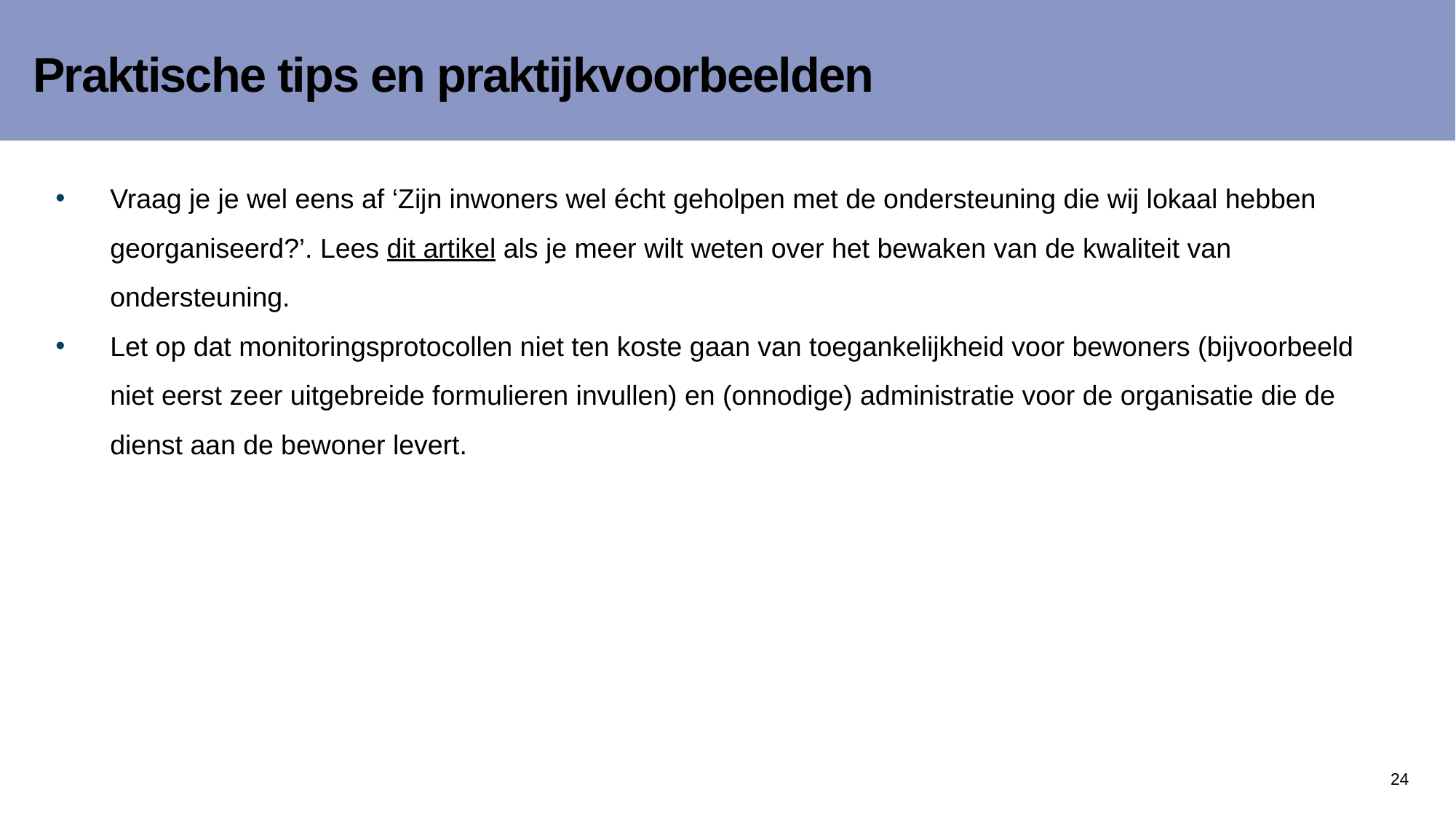

Praktische tips en praktijkvoorbeelden
Vraag je je wel eens af ‘Zijn inwoners wel écht geholpen met de ondersteuning die wij lokaal hebben georganiseerd?’. Lees dit artikel als je meer wilt weten over het bewaken van de kwaliteit van ondersteuning.
Let op dat monitoringsprotocollen niet ten koste gaan van toegankelijkheid voor bewoners (bijvoorbeeld niet eerst zeer uitgebreide formulieren invullen) en (onnodige) administratie voor de organisatie die de dienst aan de bewoner levert.
24